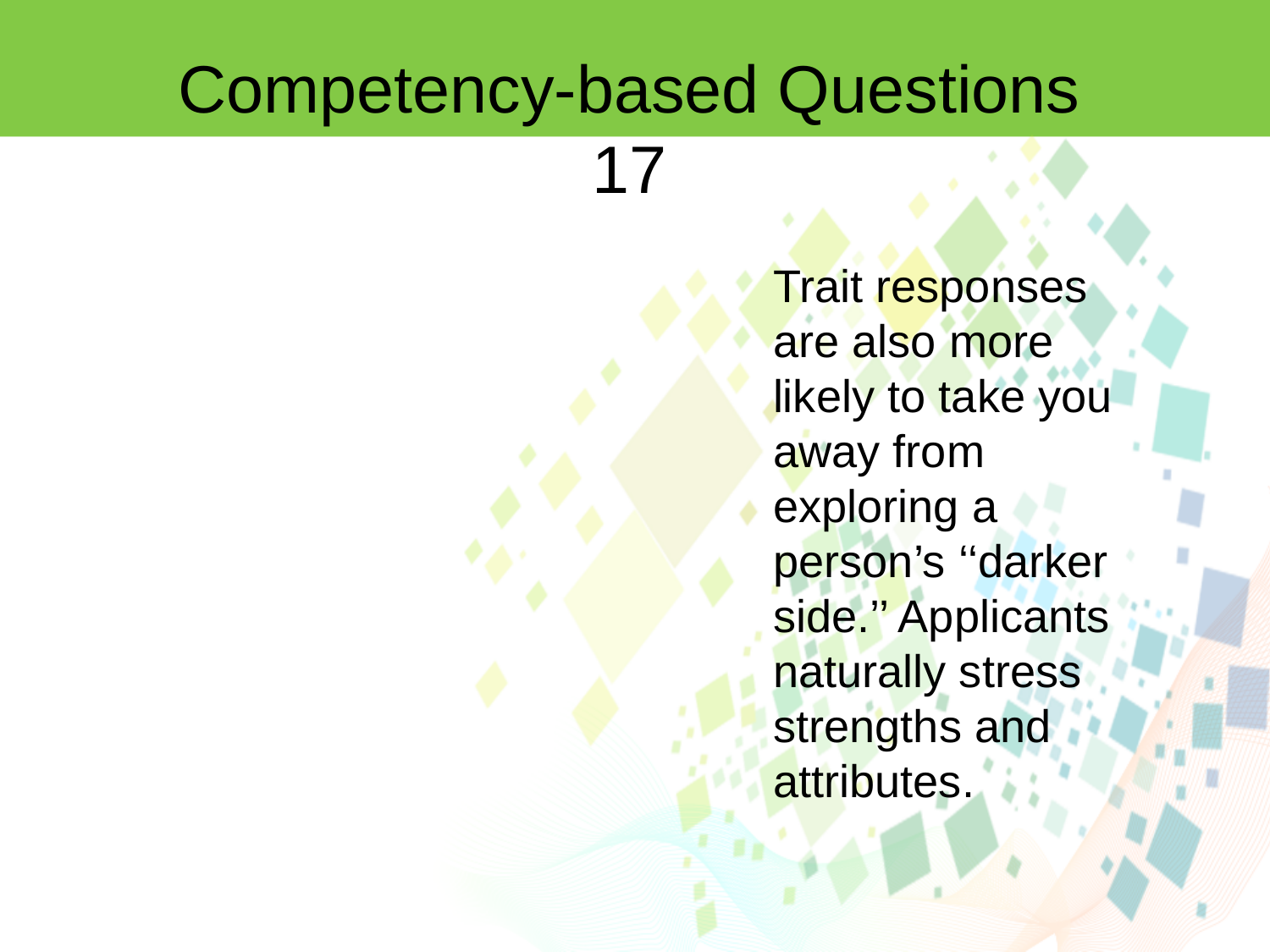

Competency-based Questions 17
Trait responses are also more likely to take you away from exploring a person’s ‘‘darker side.’’ Applicants naturally stress strengths and attributes.